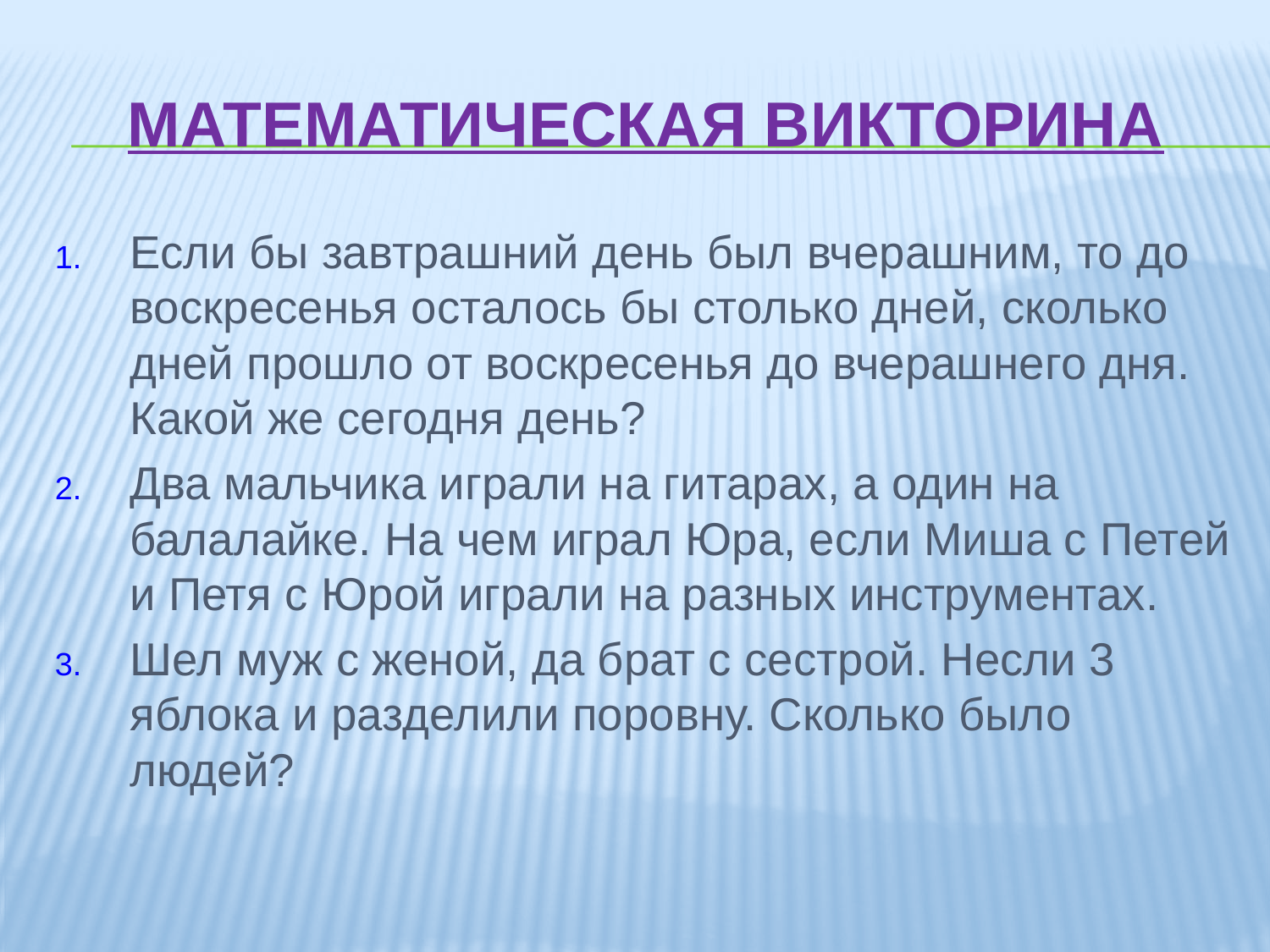

# Математическая викторина
Если бы завтрашний день был вчерашним, то до воскресенья осталось бы столько дней, сколько дней прошло от воскресенья до вчерашнего дня. Какой же сегодня день?
Два мальчика играли на гитарах, а один на балалайке. На чем играл Юра, если Миша с Петей и Петя с Юрой играли на разных инструментах.
Шел муж с женой, да брат с сестрой. Несли 3 яблока и разделили поровну. Сколько было людей?